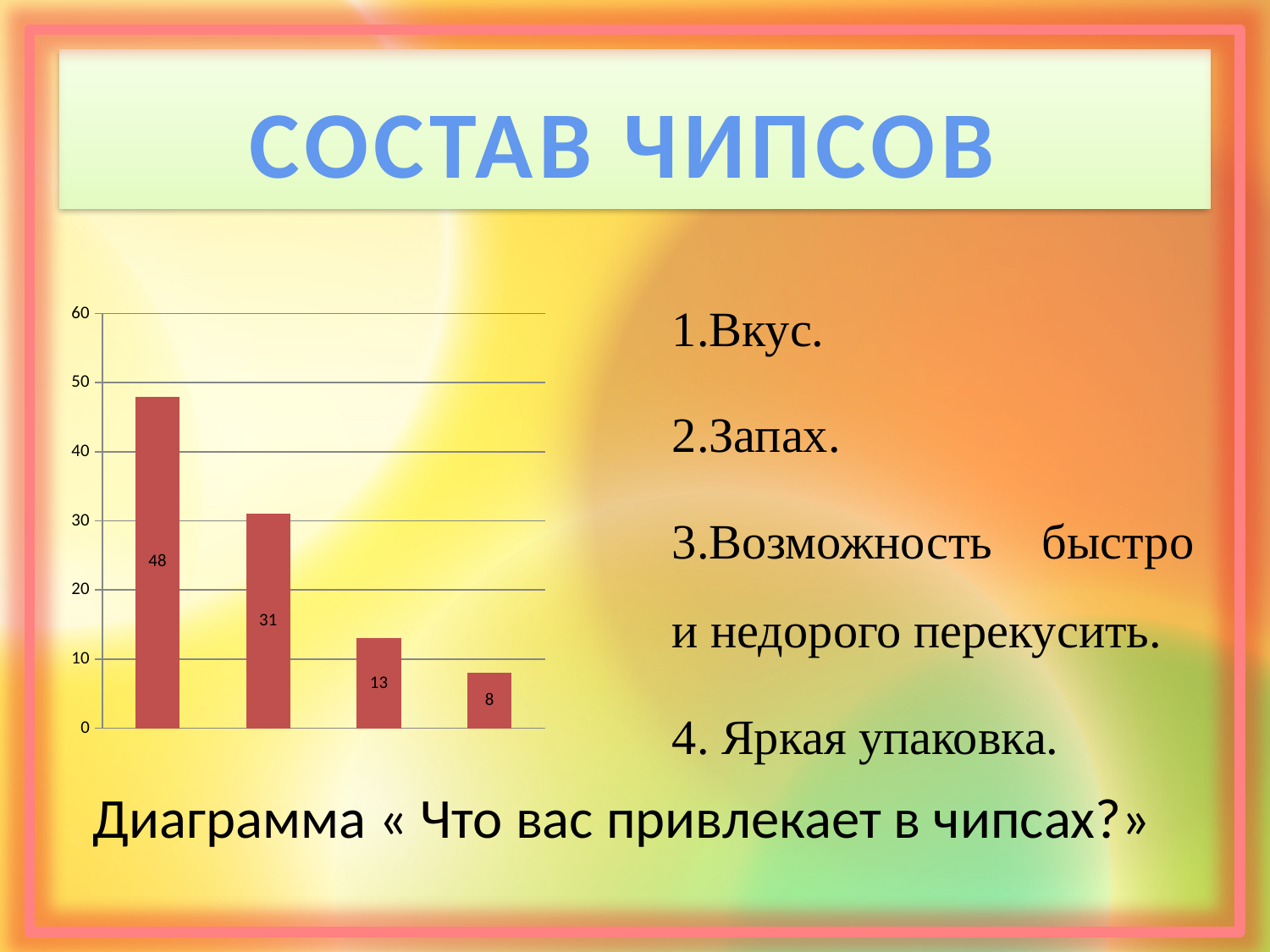

СОСТАВ ЧИПСОВ
1.Вкус.
2.Запах.
3.Возможность быстро и недорого перекусить.
4. Яркая упаковка.

### Chart

| Category | Ряд 1 |
|---|---|
| 1 | 48.0 |
| 2 | 31.0 |
| 3 | 13.0 |
| Категория 4 | 8.0 |
Диаграмма « Что вас привлекает в чипсах?»